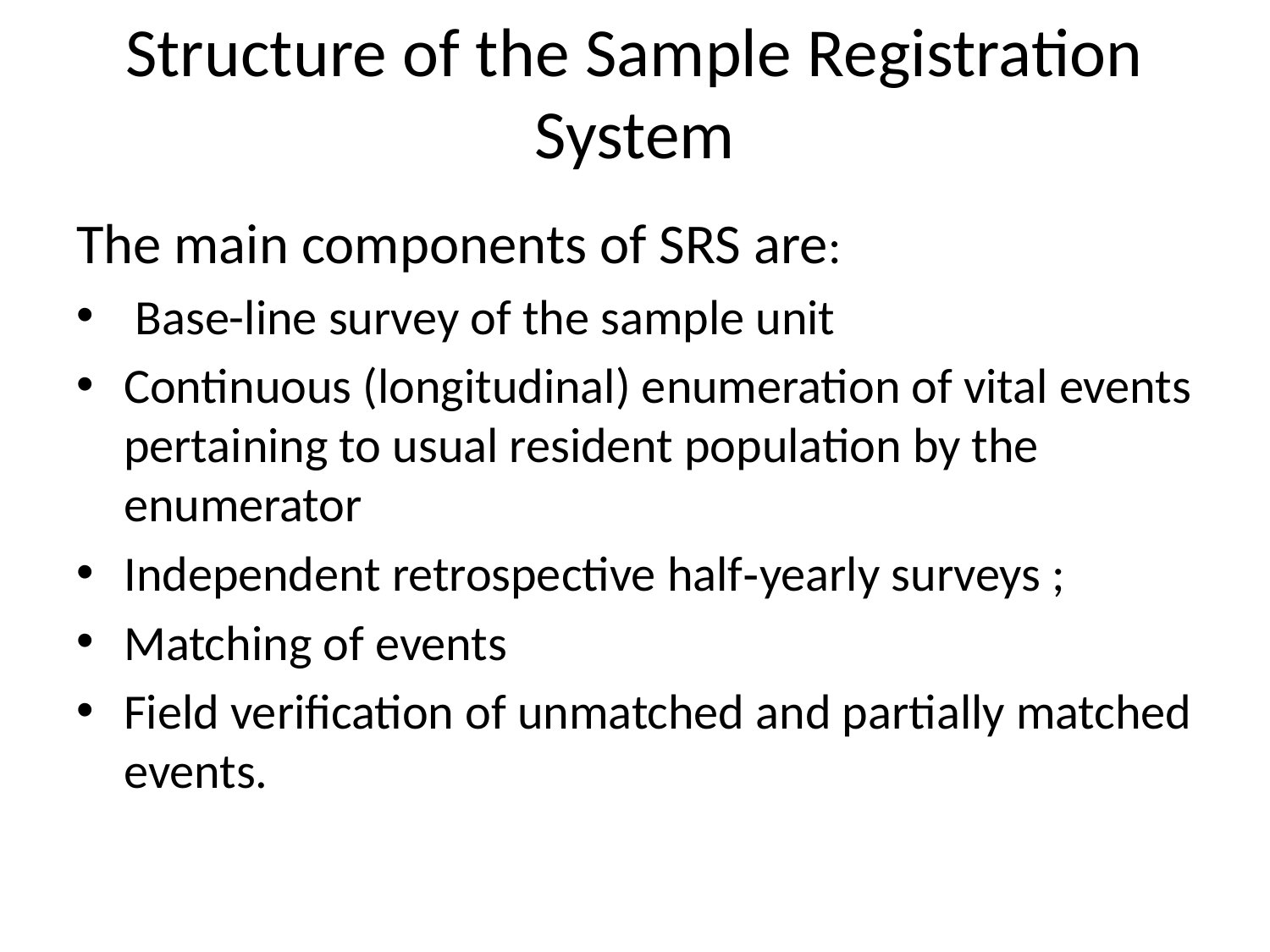

# Structure of the Sample Registration System
The main components of SRS are:
 Base-line survey of the sample unit
Continuous (longitudinal) enumeration of vital events pertaining to usual resident population by the enumerator
Independent retrospective half‑yearly surveys ;
Matching of events
Field verification of unmatched and partially matched events.